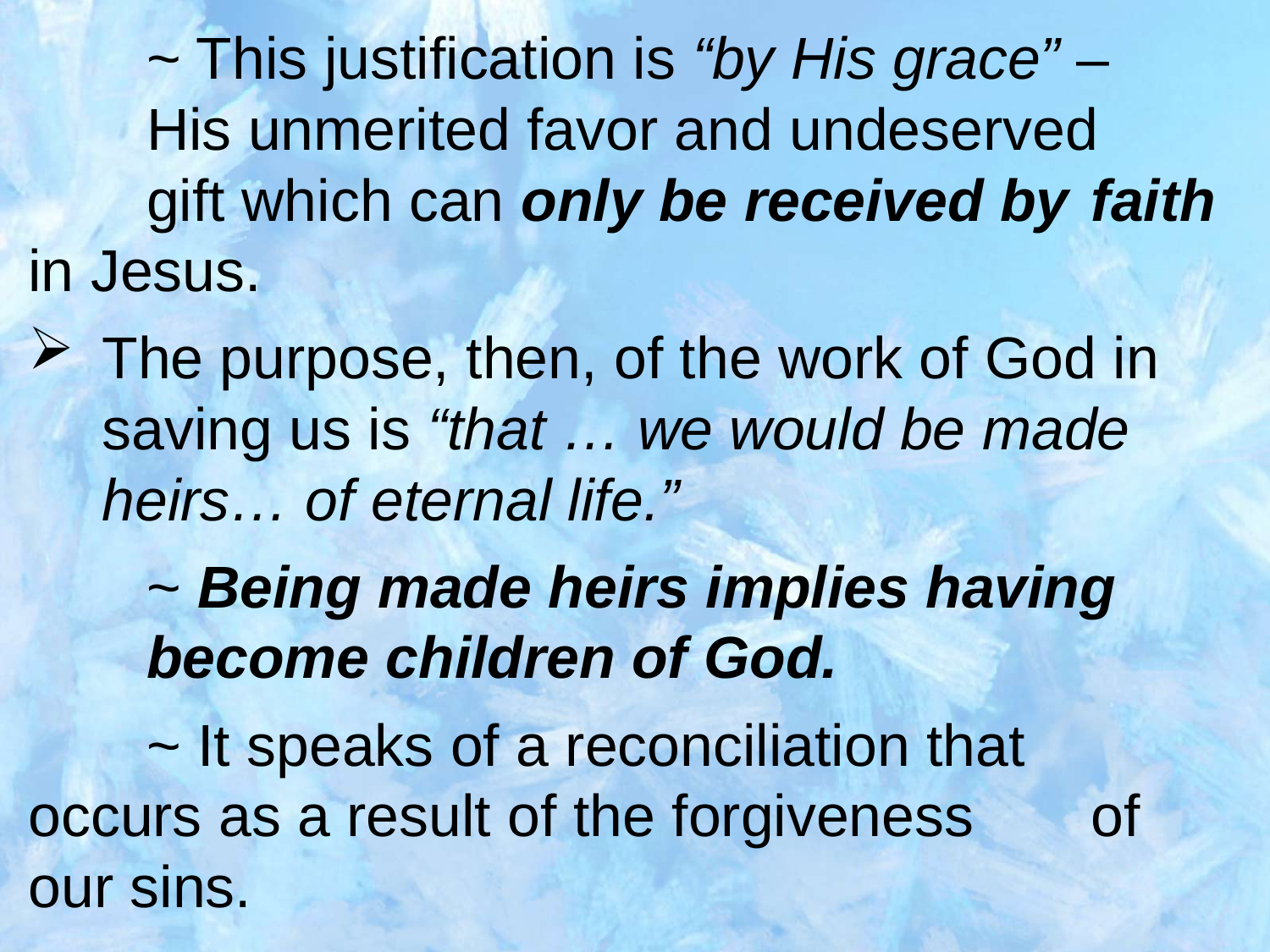

~ This justification is “by His grace” – 				His unmerited favor and undeserved 			gift which can only be received by 			faith in Jesus.
The purpose, then, of the work of God in saving us is “that … we would be made heirs… of eternal life.”
	~ Being made heirs implies having 				become children of God.
	~ It speaks of a reconciliation that 				occurs as a result of the forgiveness 			of our sins.